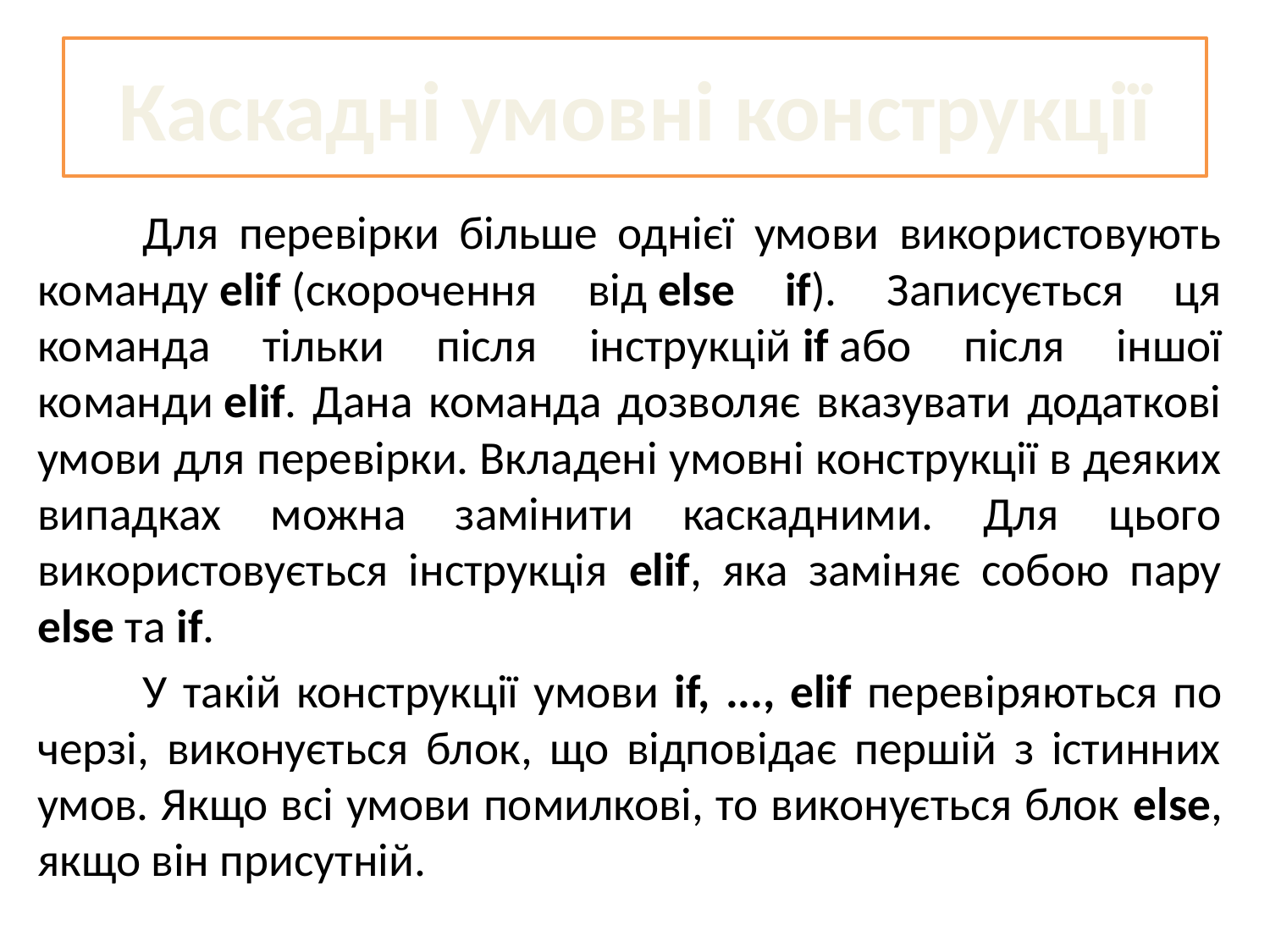

# Каскадні умовні конструкції
	Для перевірки більше однієї умови використовують команду elif (скорочення від else if). Записується ця команда тільки після інструкцій if або після іншої команди elif. Дана команда дозволяє вказувати додаткові умови для перевірки. Вкладені умовні конструкції в деяких випадках можна замінити каскадними. Для цього використовується інструкція elif, яка заміняє собою пару else та if.
	У такій конструкції умови if, ..., elif перевіряються по черзі, виконується блок, що відповідає першій з істинних умов. Якщо всі умови помилкові, то виконується блок else, якщо він присутній.